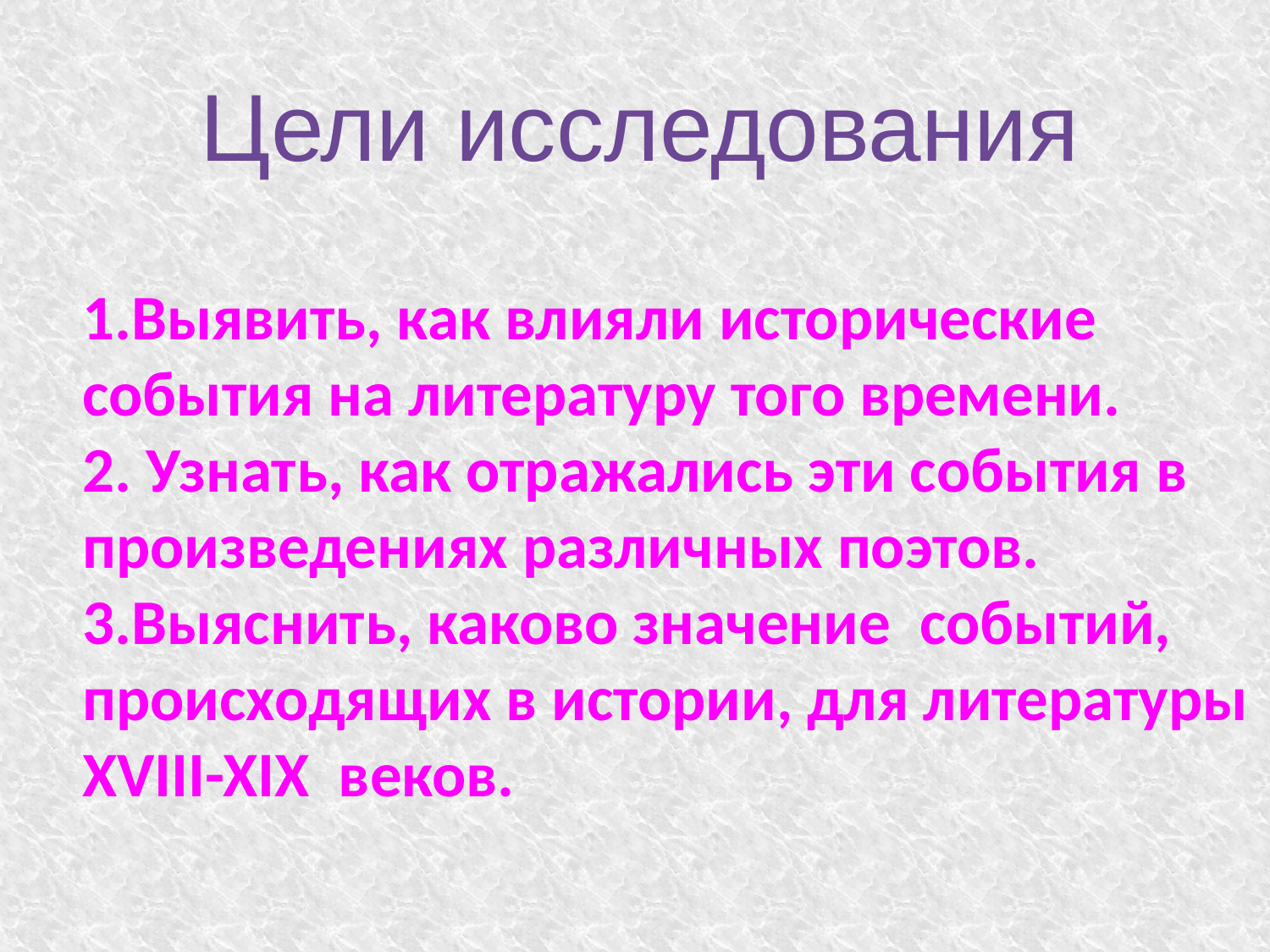

Цели исследования
1.Выявить, как влияли исторические события на литературу того времени.
2. Узнать, как отражались эти события в произведениях различных поэтов.
3.Выяснить, каково значение  событий, происходящих в истории, для литературы XVIII-XIX  веков.